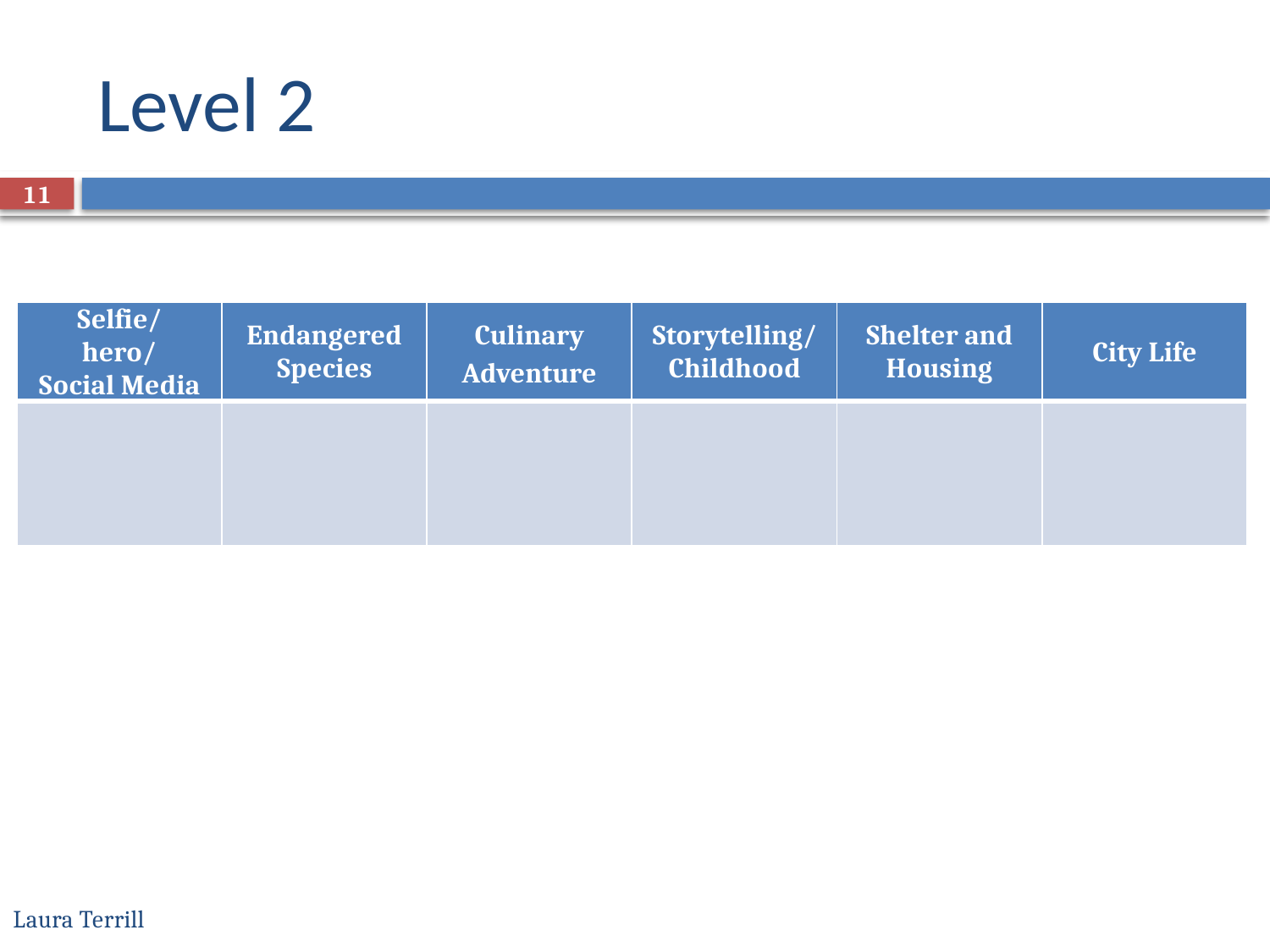

# Level 2
11
| Selfie/ hero/ Social Media | Endangered Species | Culinary Adventure | Storytelling/ Childhood | Shelter and Housing | City Life |
| --- | --- | --- | --- | --- | --- |
|  |  |  |  |  |  |
Laura Terrill